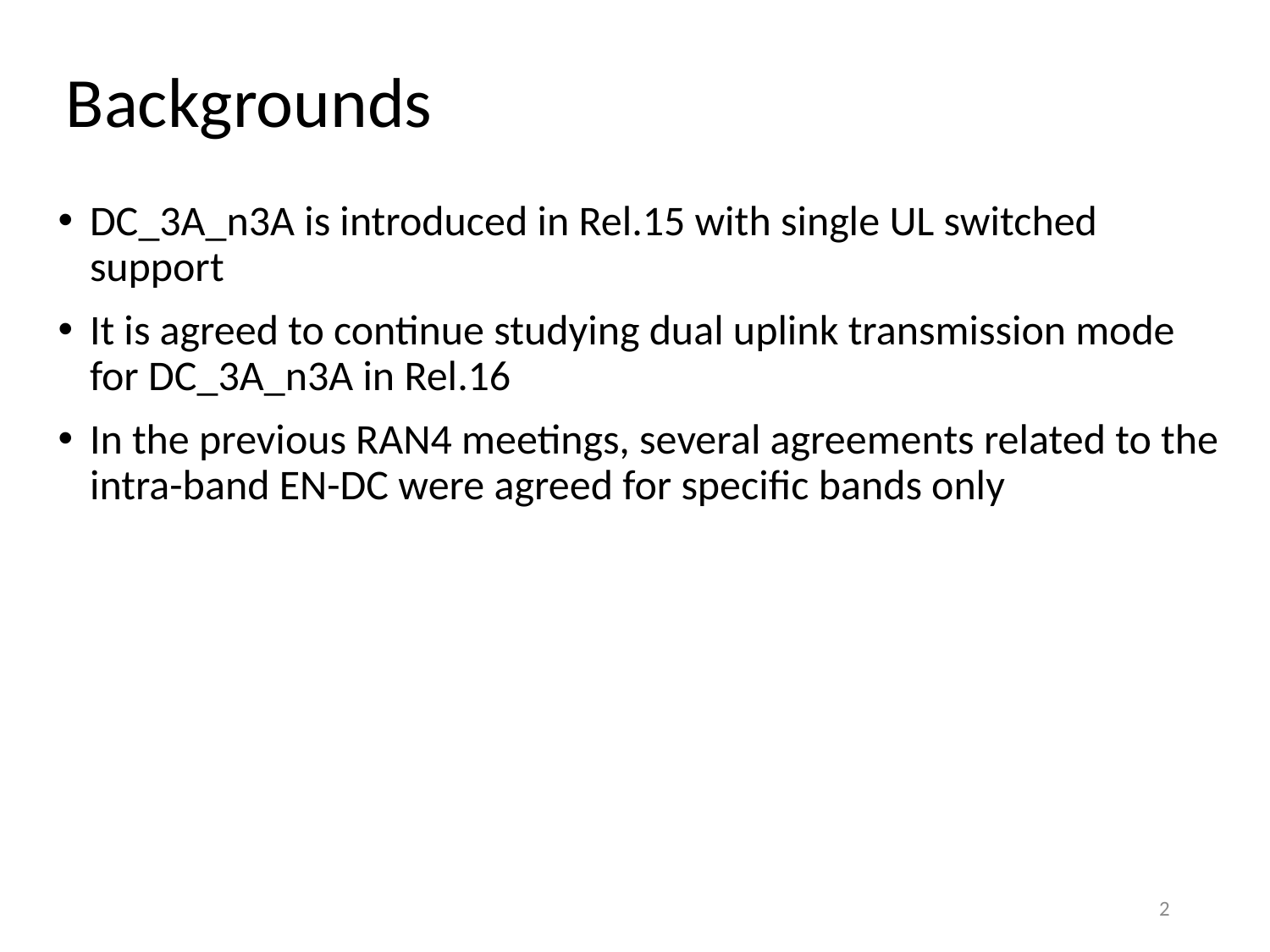

# Backgrounds
DC_3A_n3A is introduced in Rel.15 with single UL switched support
It is agreed to continue studying dual uplink transmission mode for DC_3A_n3A in Rel.16
In the previous RAN4 meetings, several agreements related to the intra-band EN-DC were agreed for specific bands only
2